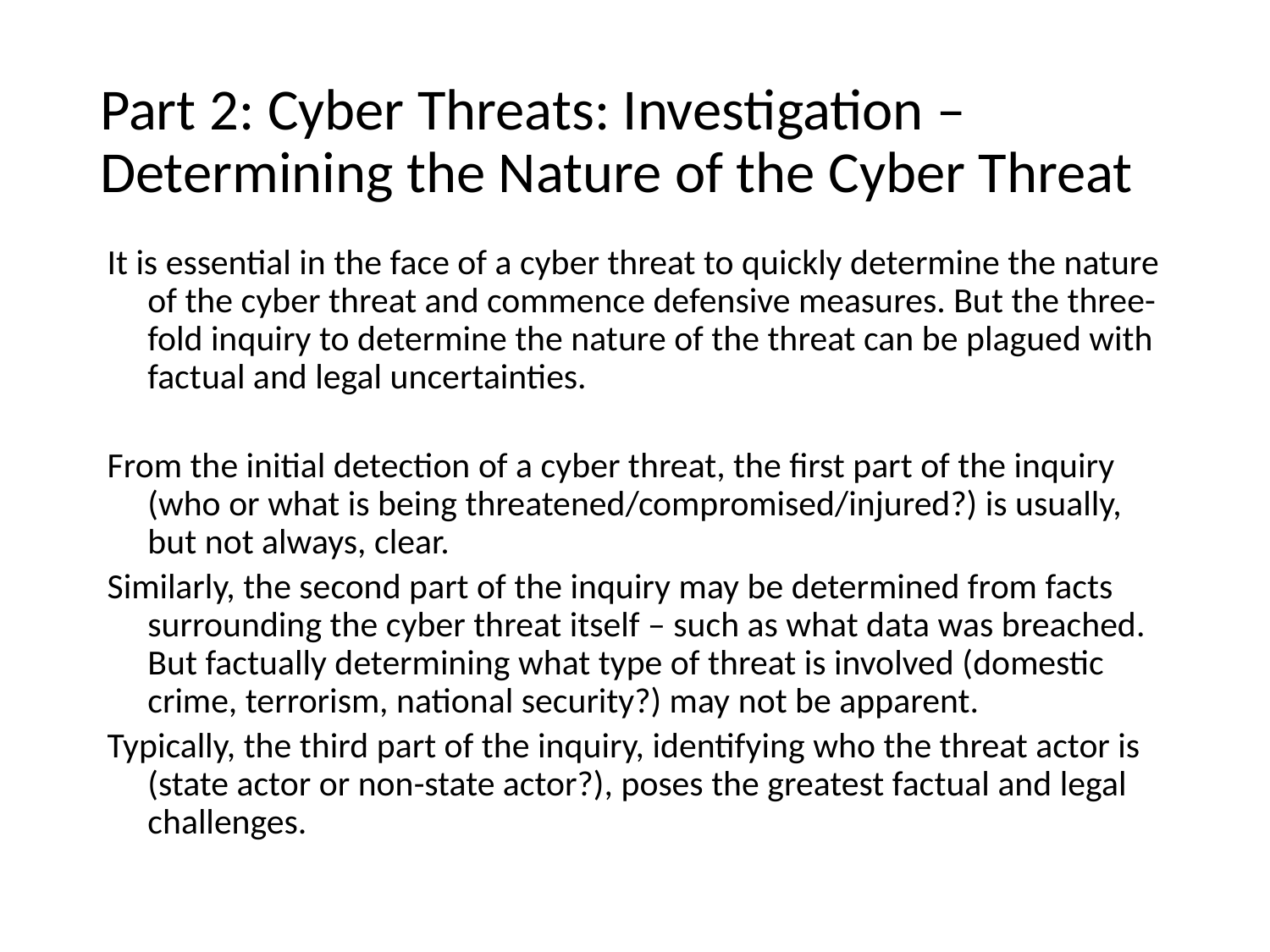

# Part 2: Cyber Threats: Investigation – Determining the Nature of the Cyber Threat
It is essential in the face of a cyber threat to quickly determine the nature of the cyber threat and commence defensive measures. But the three-fold inquiry to determine the nature of the threat can be plagued with factual and legal uncertainties.

From the initial detection of a cyber threat, the first part of the inquiry (who or what is being threatened/compromised/injured?) is usually, but not always, clear.
Similarly, the second part of the inquiry may be determined from facts surrounding the cyber threat itself – such as what data was breached. But factually determining what type of threat is involved (domestic crime, terrorism, national security?) may not be apparent.
Typically, the third part of the inquiry, identifying who the threat actor is (state actor or non-state actor?), poses the greatest factual and legal challenges.